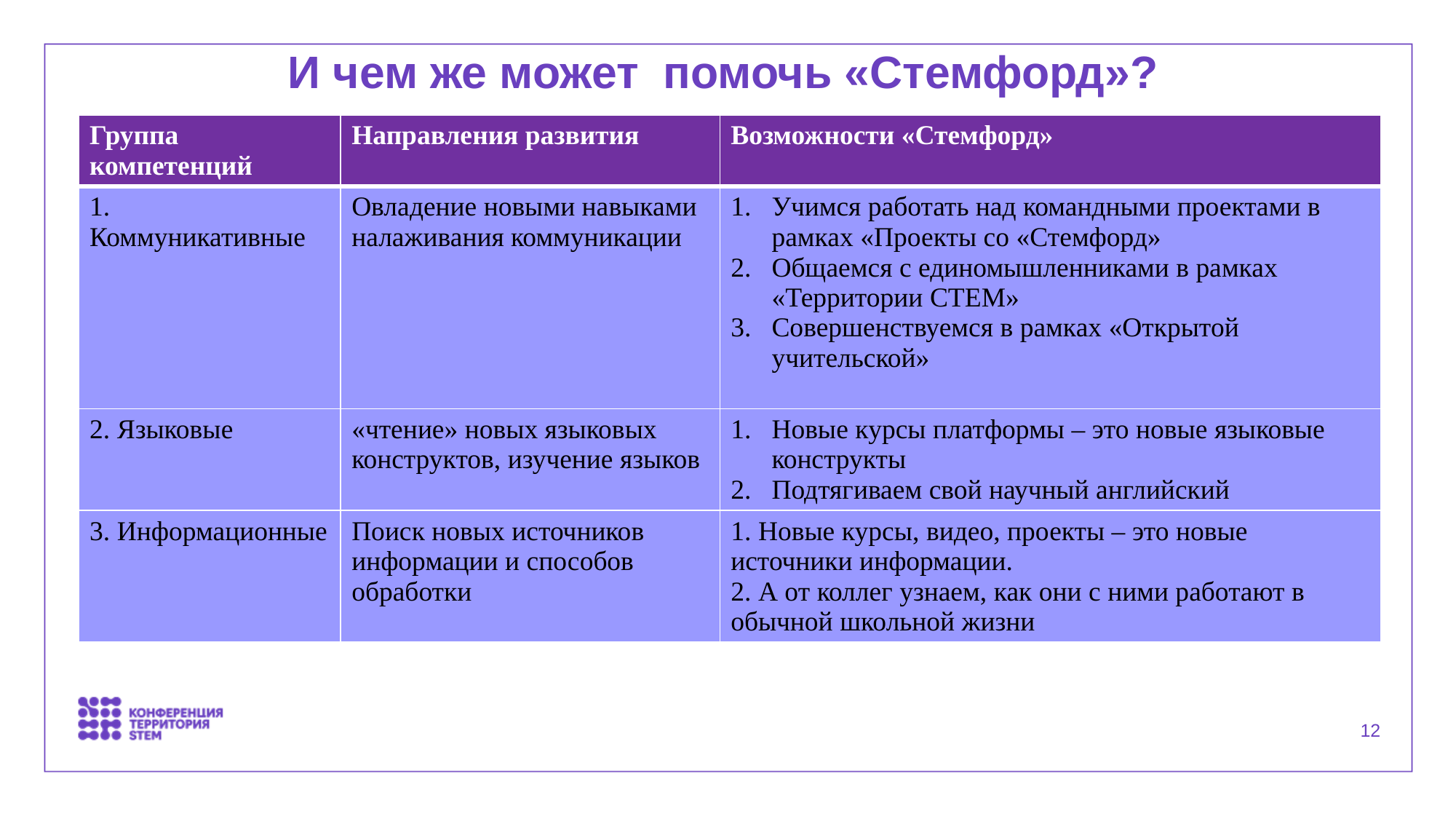

# И чем же может  помочь «Стемфорд»?
| Группа компетенций | Направления развития | Возможности «Стемфорд» |
| --- | --- | --- |
| 1. Коммуникативные | Овладение новыми навыками налаживания коммуникации | Учимся работать над командными проектами в рамках «Проекты со «Стемфорд» Общаемся с единомышленниками в рамках «Территории СТЕМ» Совершенствуемся в рамках «Открытой учительской» |
| 2. Языковые | «чтение» новых языковых конструктов, изучение языков | Новые курсы платформы – это новые языковые конструкты Подтягиваем свой научный английский |
| 3. Информационные | Поиск новых источников информации и способов обработки | 1. Новые курсы, видео, проекты – это новые источники информации. 2. А от коллег узнаем, как они с ними работают в обычной школьной жизни |
12